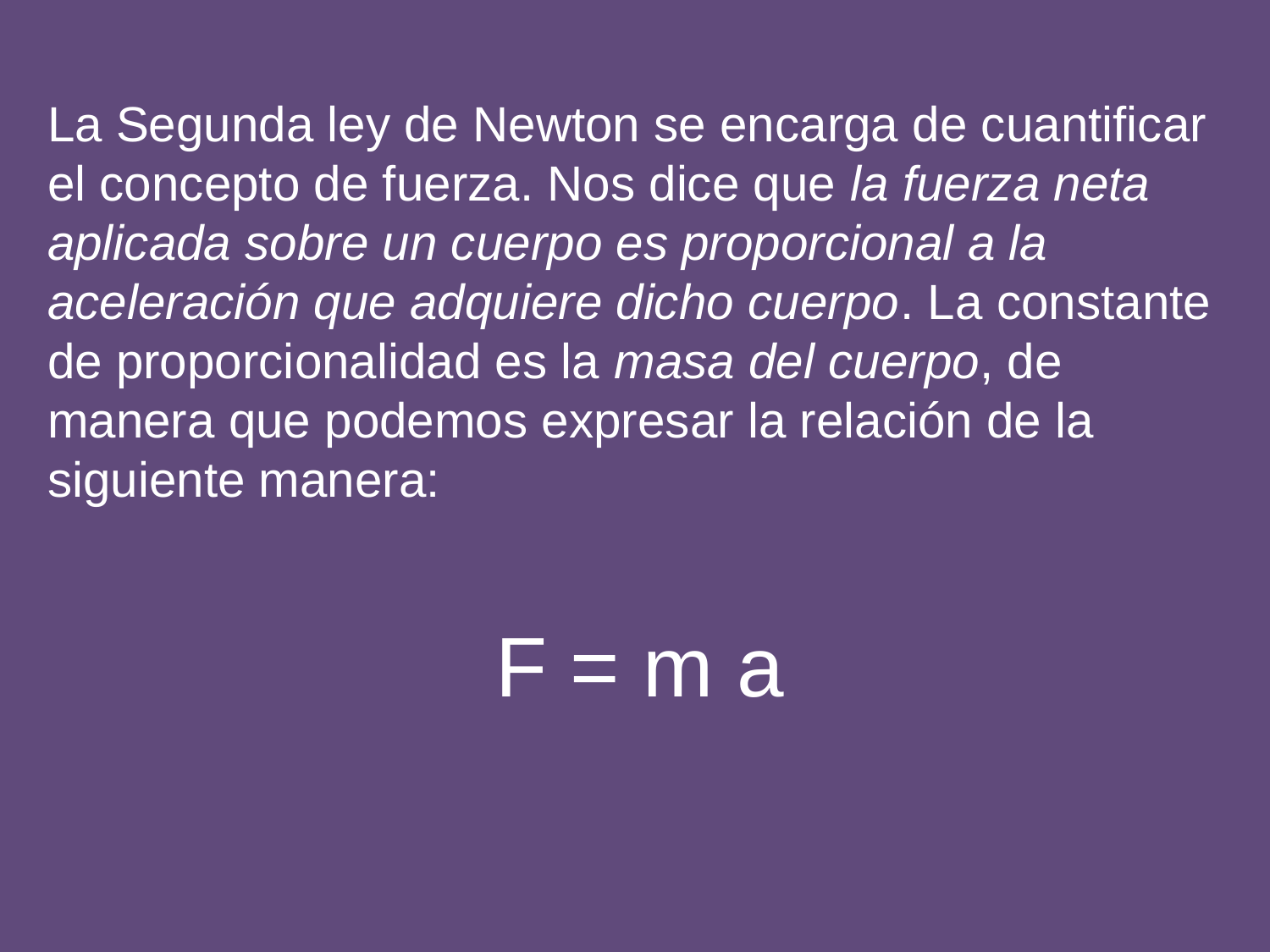

La Segunda ley de Newton se encarga de cuantificar el concepto de fuerza. Nos dice que la fuerza neta aplicada sobre un cuerpo es proporcional a la aceleración que adquiere dicho cuerpo. La constante de proporcionalidad es la masa del cuerpo, de manera que podemos expresar la relación de la siguiente manera:
F = m a